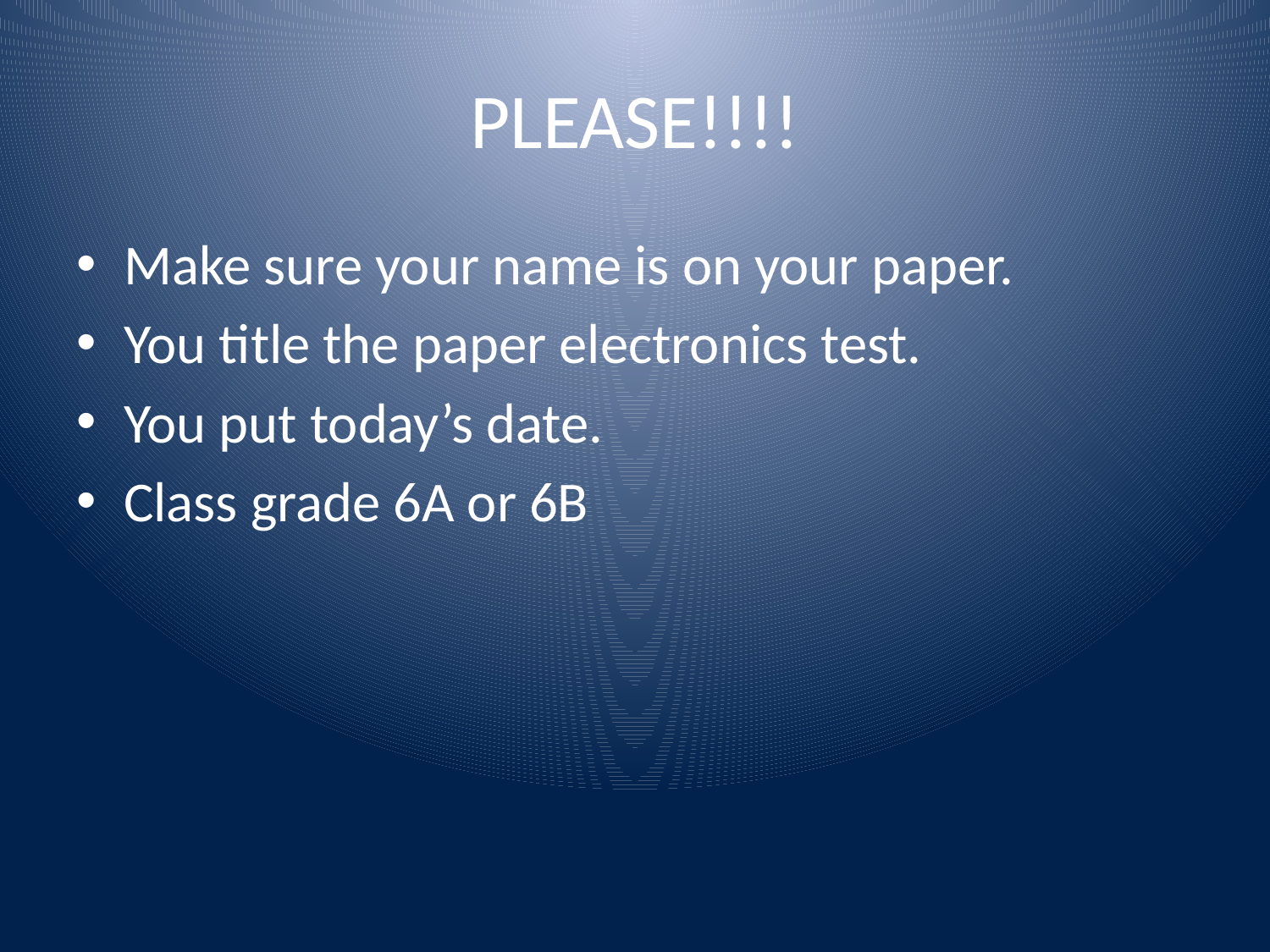

# PLEASE!!!!
Make sure your name is on your paper.
You title the paper electronics test.
You put today’s date.
Class grade 6A or 6B